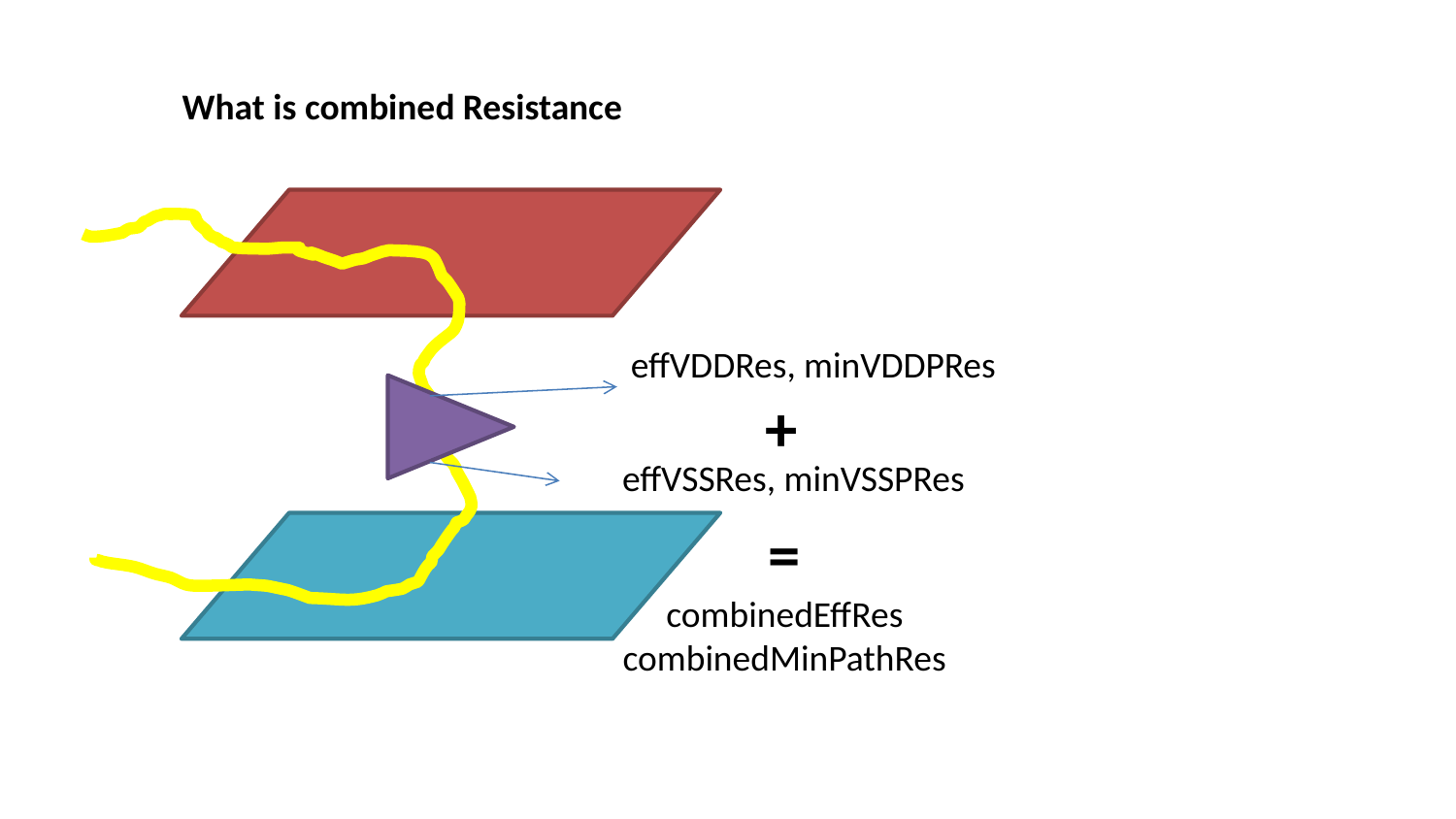

What is combined Resistance

effVDDRes, minVDDPRes

+
effVSSRes, minVSSPRes
=
combinedEffRes
combinedMinPathRes